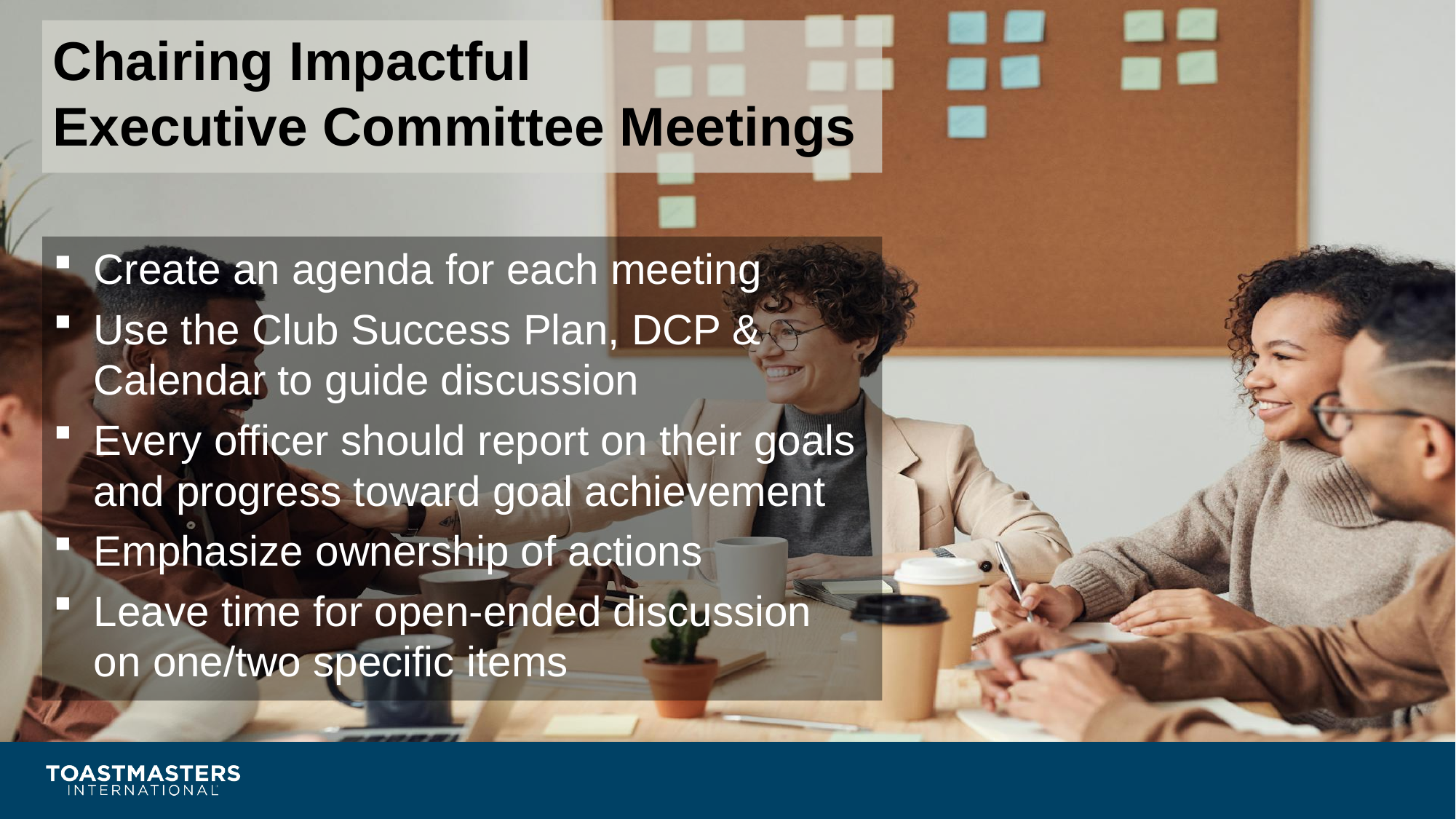

# Chairing Impactful Executive Committee Meetings
Create an agenda for each meeting
Use the Club Success Plan, DCP & Calendar to guide discussion
Every officer should report on their goals and progress toward goal achievement
Emphasize ownership of actions
Leave time for open-ended discussion on one/two specific items